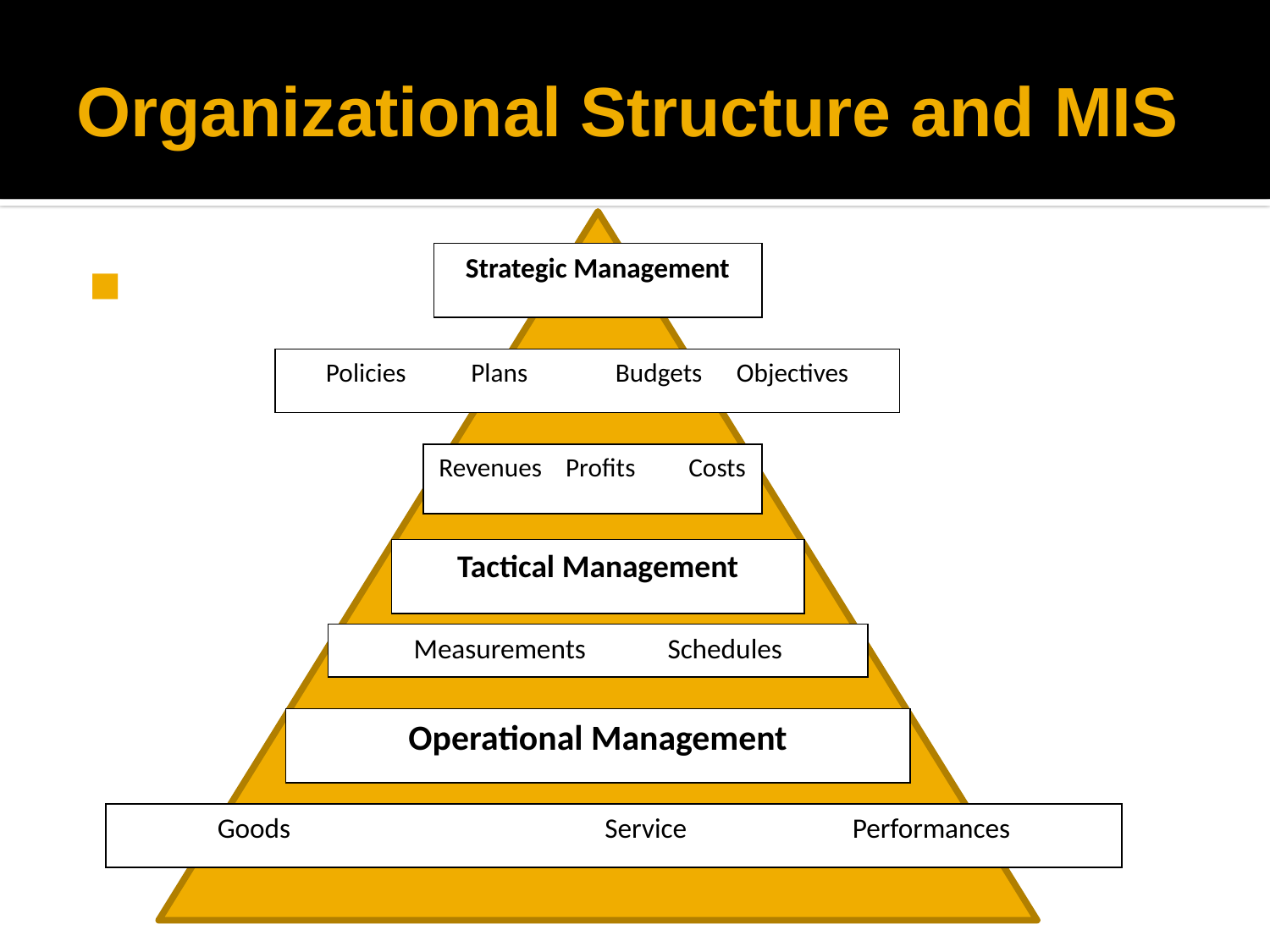

# Organizational Structure and MIS

Strategic Management

Policies           Plans	      Budgets	     Objectives
Revenues    Profits         Costs
Tactical Management

Measurements	Schedules
Operational Management

Goods	      		 Service    		Performances